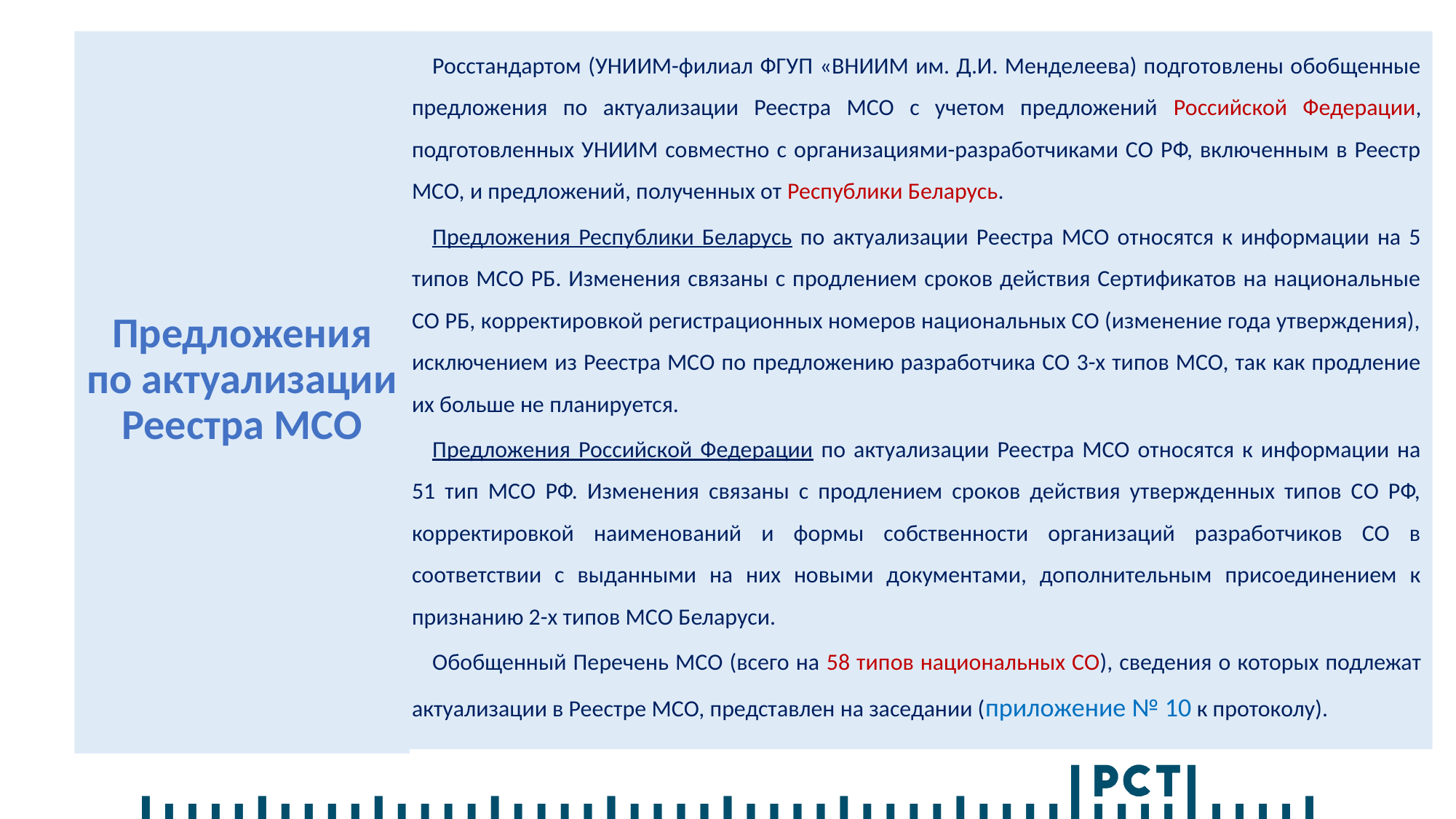

# Предложения по актуализации Реестра МСО
Росстандартом (УНИИМ-филиал ФГУП «ВНИИМ им. Д.И. Менделеева) подготовлены обобщенные предложения по актуализации Реестра МСО с учетом предложений Российской Федерации, подготовленных УНИИМ совместно с организациями-разработчиками СО РФ, включенным в Реестр МСО, и предложений, полученных от Республики Беларусь.
Предложения Республики Беларусь по актуализации Реестра МСО относятся к информации на 5 типов МСО РБ. Изменения связаны с продлением сроков действия Сертификатов на национальные СО РБ, корректировкой регистрационных номеров национальных СО (изменение года утверждения), исключением из Реестра МСО по предложению разработчика СО 3-х типов МСО, так как продление их больше не планируется.
Предложения Российской Федерации по актуализации Реестра МСО относятся к информации на 51 тип МСО РФ. Изменения связаны с продлением сроков действия утвержденных типов СО РФ, корректировкой наименований и формы собственности организаций разработчиков СО в соответствии с выданными на них новыми документами, дополнительным присоединением к признанию 2-х типов МСО Беларуси.
Обобщенный Перечень МСО (всего на 58 типов национальных СО), сведения о которых подлежат актуализации в Реестре МСО, представлен на заседании (приложение № 10 к протоколу).

5